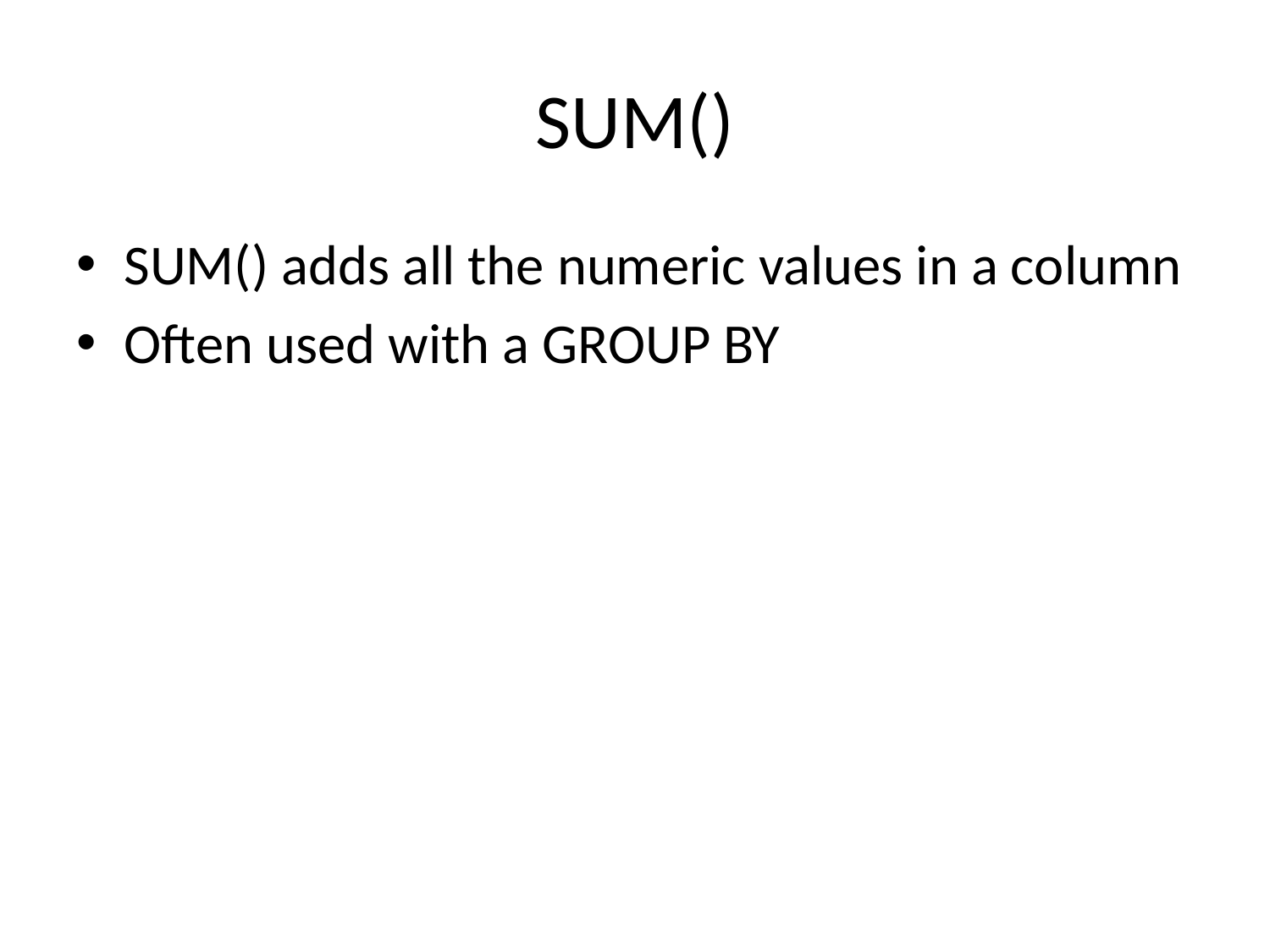

# SUM()
SUM() adds all the numeric values in a column
Often used with a GROUP BY